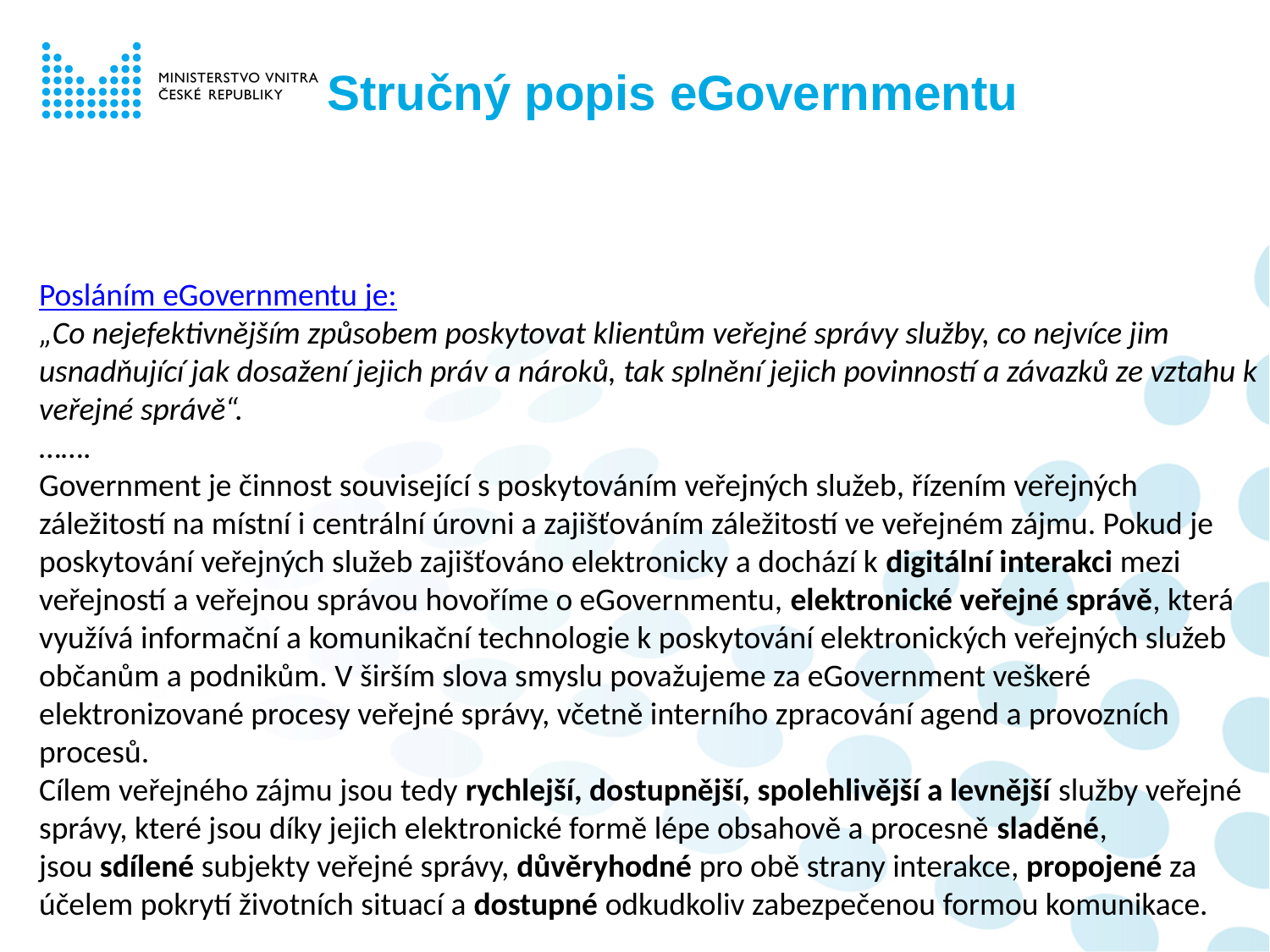

#
Stručný popis eGovernmentu

Posláním eGovernmentu je:
„Co nejefektivnějším způsobem poskytovat klientům veřejné správy služby, co nejvíce jim usnadňující jak dosažení jejich práv a nároků, tak splnění jejich povinností a závazků ze vztahu k veřejné správě“.
…….
Government je činnost související s poskytováním veřejných služeb, řízením veřejných záležitostí na místní i centrální úrovni a zajišťováním záležitostí ve veřejném zájmu. Pokud je poskytování veřejných služeb zajišťováno elektronicky a dochází k digitální interakci mezi veřejností a veřejnou správou hovoříme o eGovernmentu, elektronické veřejné správě, která využívá informační a komunikační technologie k poskytování elektronických veřejných služeb občanům a podnikům. V širším slova smyslu považujeme za eGovernment veškeré elektronizované procesy veřejné správy, včetně interního zpracování agend a provozních procesů.
Cílem veřejného zájmu jsou tedy rychlejší, dostupnější, spolehlivější a levnější služby veřejné správy, které jsou díky jejich elektronické formě lépe obsahově a procesně sladěné, jsou sdílené subjekty veřejné správy, důvěryhodné pro obě strany interakce, propojené za účelem pokrytí životních situací a dostupné odkudkoliv zabezpečenou formou komunikace.